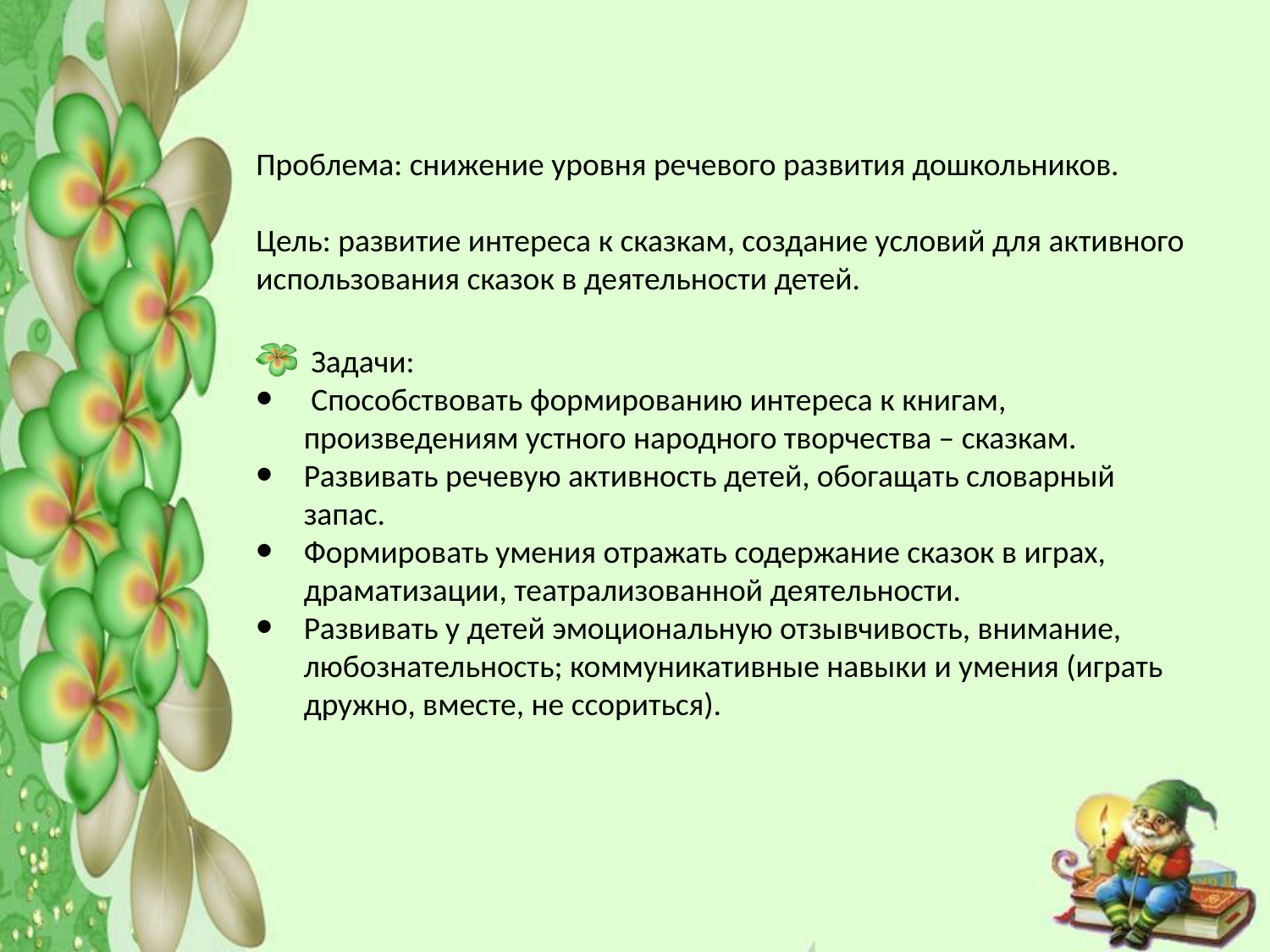

Проблема: снижение уровня речевого развития дошкольников.
 
Цель: развитие интереса к сказкам, создание условий для активного использования сказок в деятельности детей.

 Задачи:
 Способствовать формированию интереса к книгам, произведениям устного народного творчества – сказкам.
Развивать речевую активность детей, обогащать словарный запас.
Формировать умения отражать содержание сказок в играх, драматизации, театрализованной деятельности.
Развивать у детей эмоциональную отзывчивость, внимание, любознательность; коммуникативные навыки и умения (играть дружно, вместе, не ссориться).